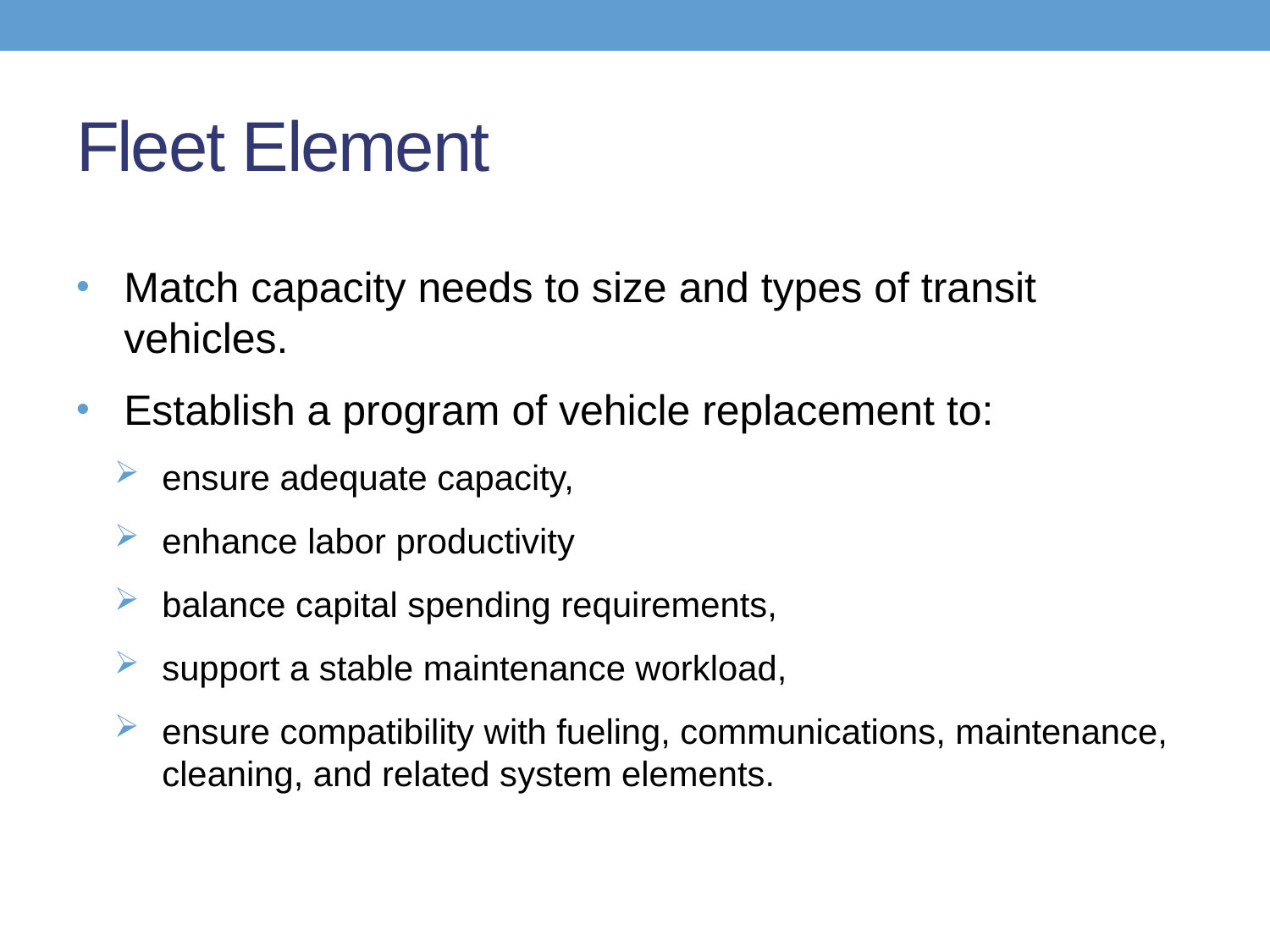

# Fleet Element
Match capacity needs to size and types of transit vehicles.
Establish a program of vehicle replacement to:
ensure adequate capacity,
enhance labor productivity
balance capital spending requirements,
support a stable maintenance workload,
ensure compatibility with fueling, communications, maintenance, cleaning, and related system elements.